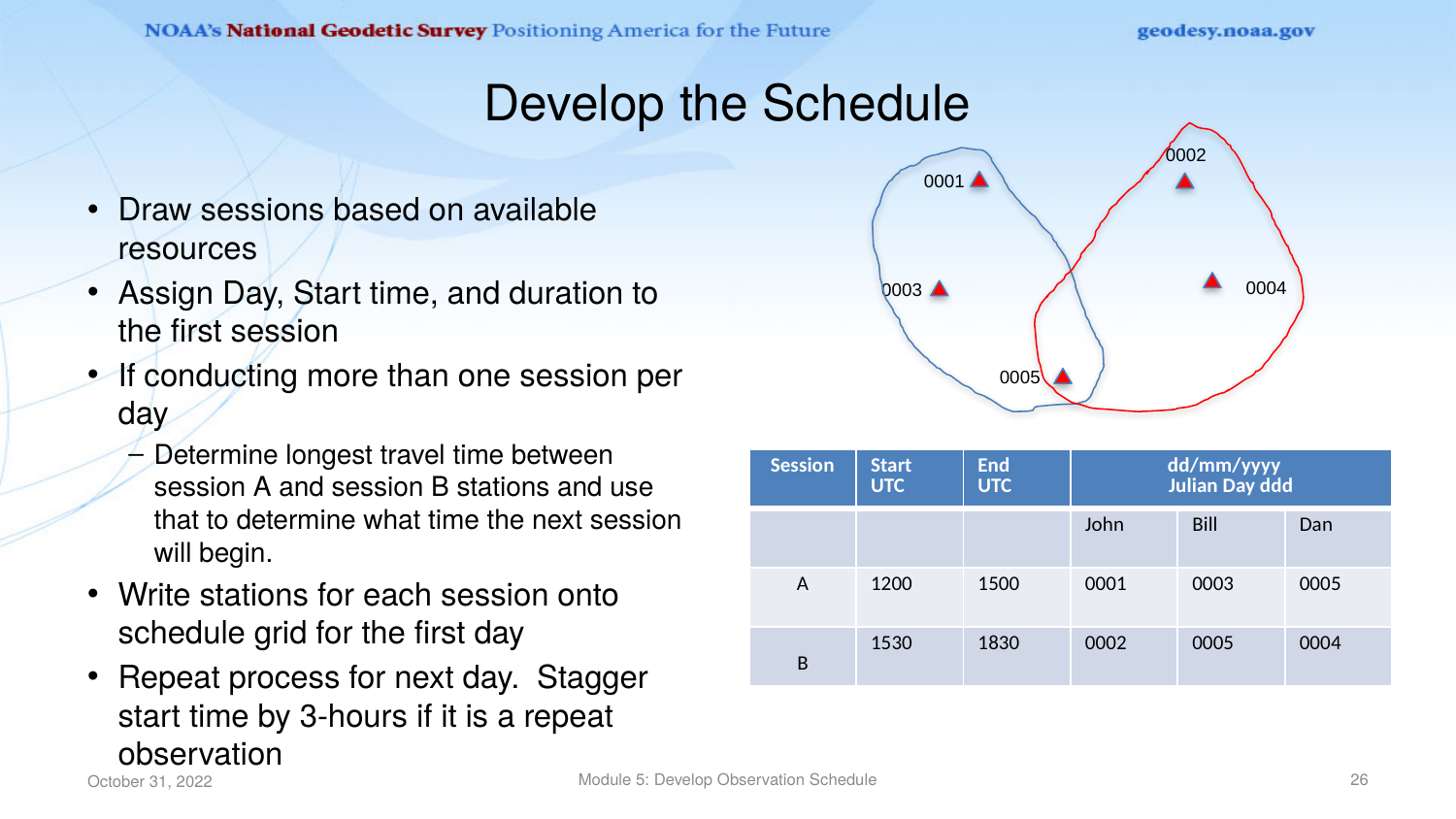

# Develop the Schedule

0002

0001

Draw sessions based on available resources
Assign Day, Start time, and duration to the first session
If conducting more than one session per day
Determine longest travel time between session A and session B stations and use that to determine what time the next session will begin.
Write stations for each session onto schedule grid for the first day
Repeat process for next day.  Stagger start time by 3-hours if it is a repeat observation

0004
0003

0005

| Session | Start UTC | End UTC | dd/mm/yyyy Julian Day ddd |  |  |
| --- | --- | --- | --- | --- | --- |
|  |  |  | John | Bill | Dan |
| A | 1200 | 1500 | 0001 | 0003 | 0005 |
| B | 1530 | 1830 | 0002 | 0005 | 0004 |
October 31, 2022
Module 5: Develop Observation Schedule
26